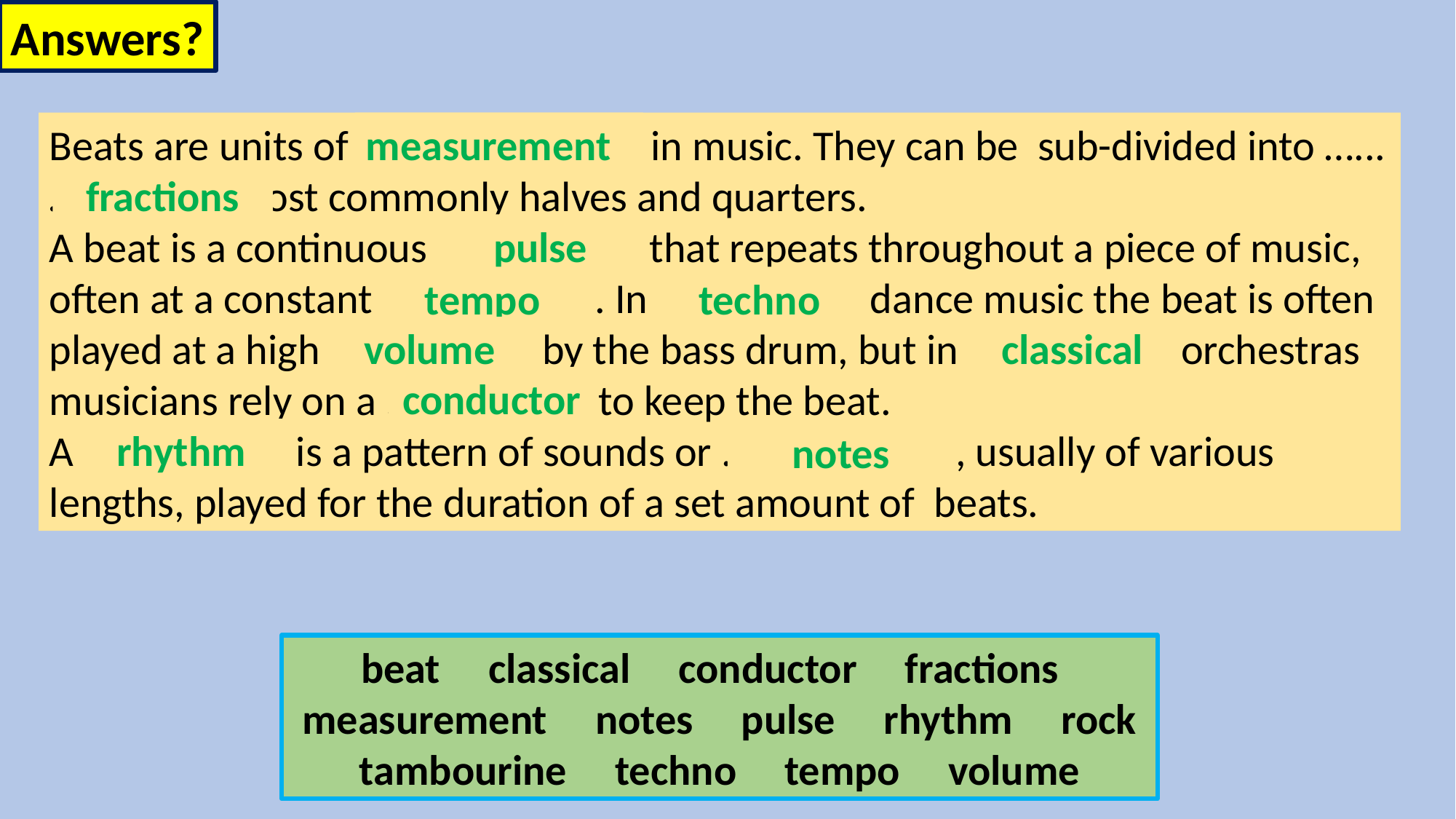

Answers?
Beats are units of ......…….1…………. in music. They can be  sub-divided into …...….2…...…., most commonly halves and quarters.
A beat is a continuous ..…….3…..…. that repeats throughout a piece of music, often at a constant ..…….4……... . In ..…….5…..…. dance music the beat is often played at a high ..…….6…..…. by the bass drum, but in ..…….7…..…. orchestras musicians rely on a ..…….8…..…. to keep the beat.
A ..…….9…..…. is a pattern of sounds or ..…….10……... , usually of various lengths, played for the duration of a set amount of  beats.
measurement
fractions
pulse
tempo
techno
volume
classical
conductor
rhythm
notes
beat     classical     conductor     fractions   measurement     notes     pulse     rhythm     rock tambourine     techno     tempo     volume